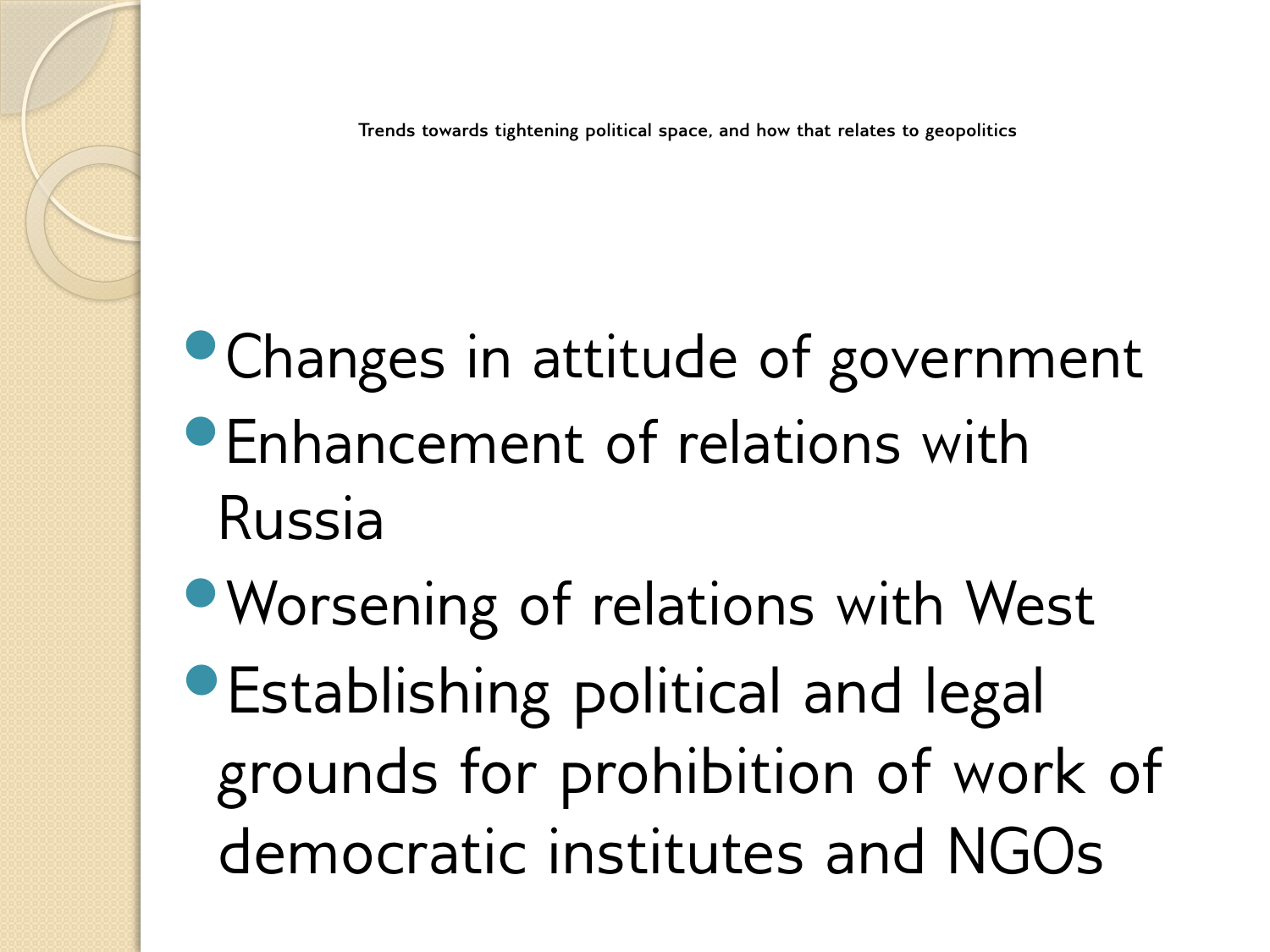

# Trends towards tightening political space, and how that relates to geopolitics

Changes in attitude of government
Enhancement of relations with Russia
Worsening of relations with West
Establishing political and legal grounds for prohibition of work of democratic institutes and NGOs